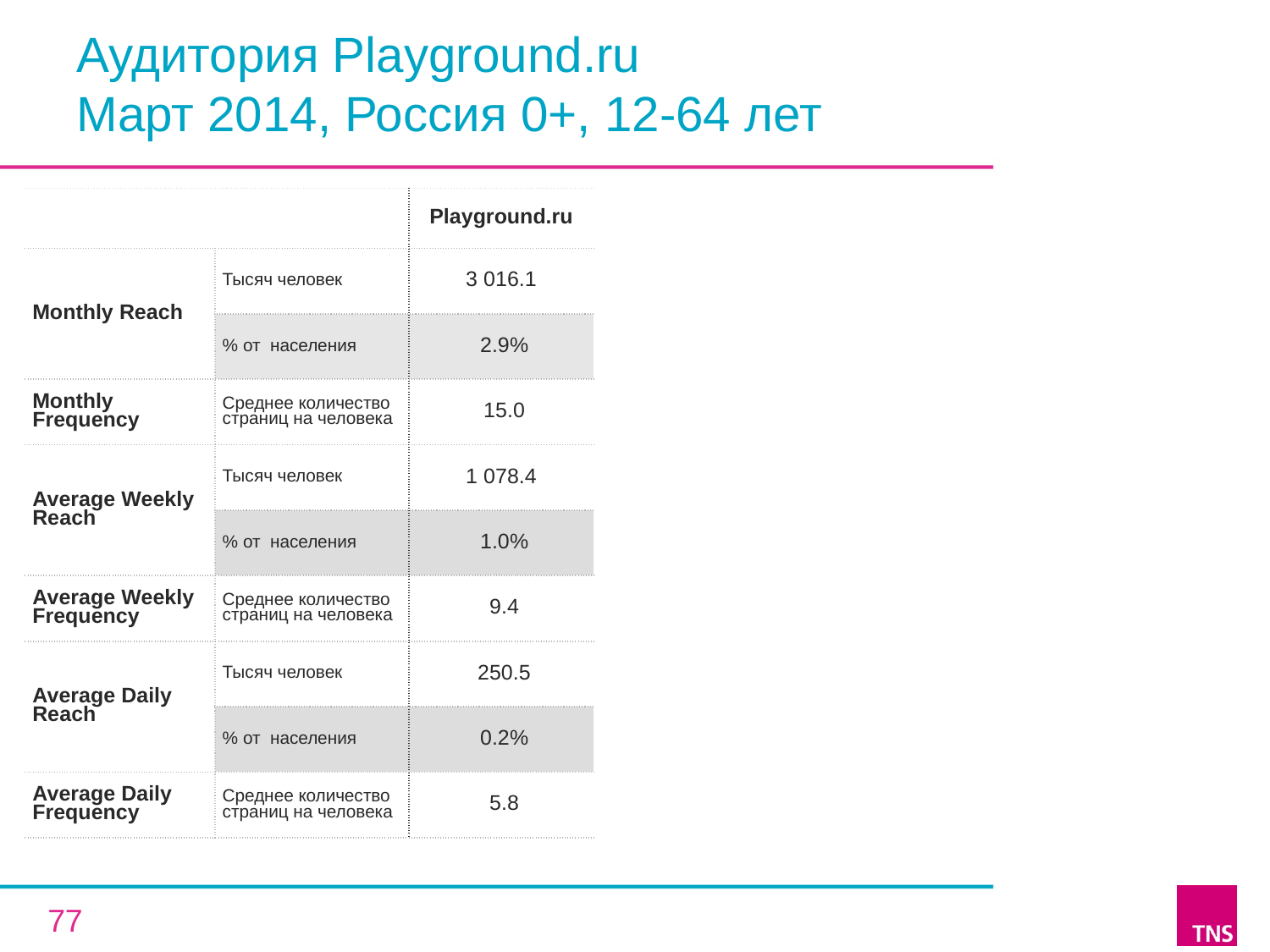

# Аудитория Playground.ru Март 2014, Россия 0+, 12-64 лет
|  |  | Playground.ru |
| --- | --- | --- |
| Monthly Reach | Тысяч человек | 3 016.1 |
|  | % от населения | 2.9% |
| Monthly Frequency | Среднее количество страниц на человека | 15.0 |
| Average Weekly Reach | Тысяч человек | 1 078.4 |
|  | % от населения | 1.0% |
| Average Weekly Frequency | Среднее количество страниц на человека | 9.4 |
| Average Daily Reach | Тысяч человек | 250.5 |
|  | % от населения | 0.2% |
| Average Daily Frequency | Среднее количество страниц на человека | 5.8 |

77